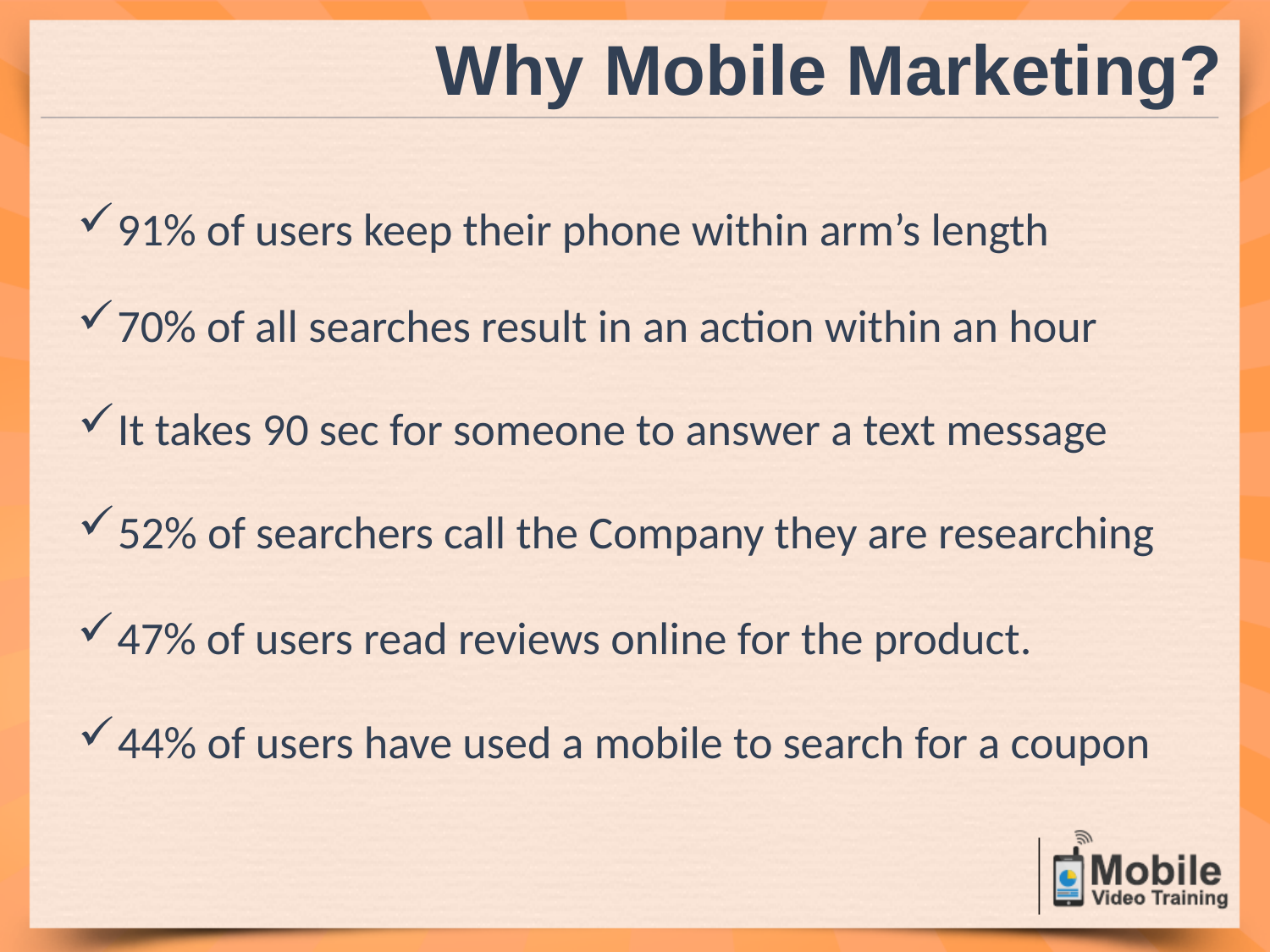

Why Mobile Marketing?
91% of users keep their phone within arm’s length
70% of all searches result in an action within an hour
It takes 90 sec for someone to answer a text message
52% of searchers call the Company they are researching
47% of users read reviews online for the product.
44% of users have used a mobile to search for a coupon